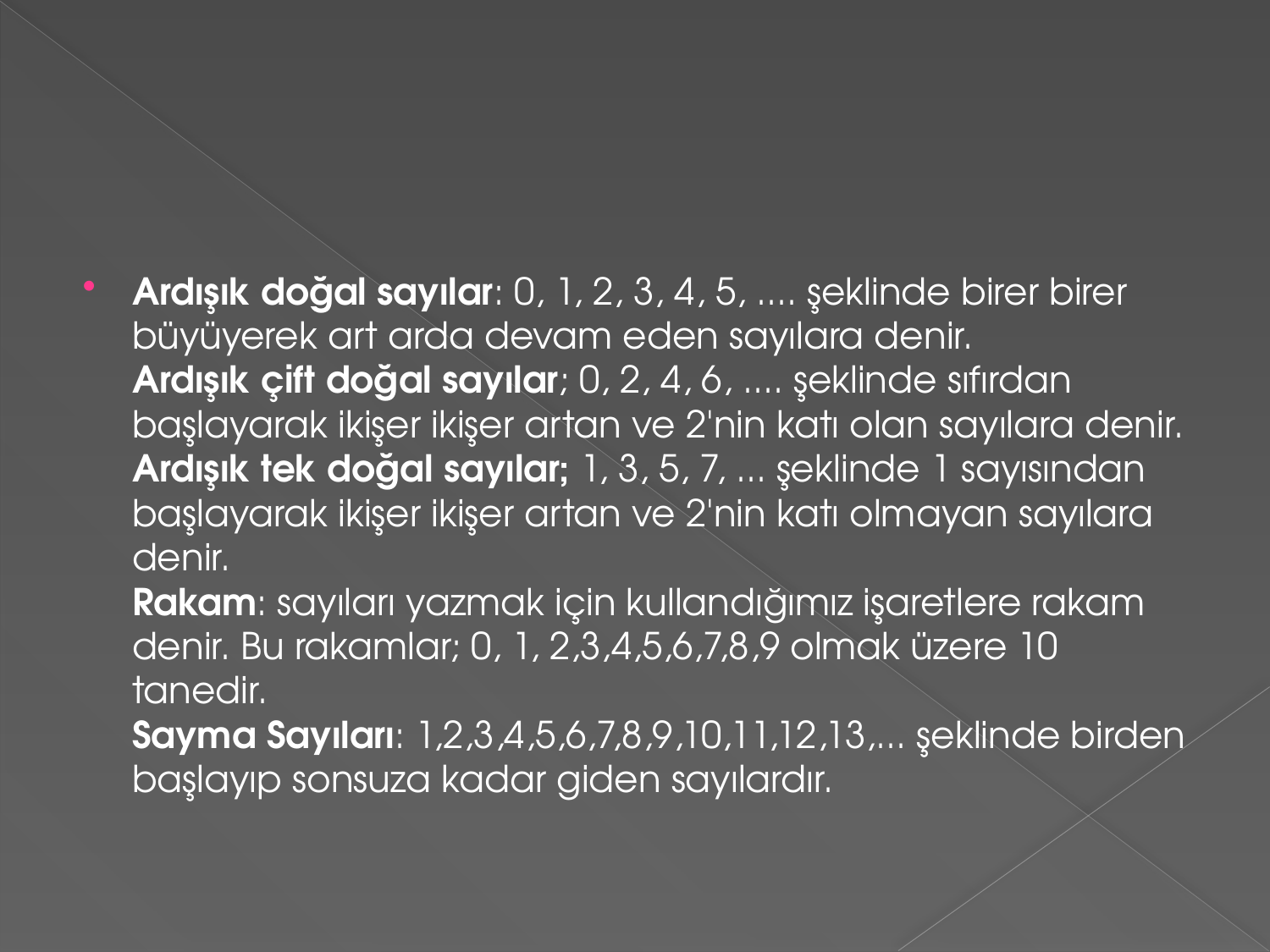

#
Ardışık doğal sayılar: 0, 1, 2, 3, 4, 5, .... şeklinde birer birer büyüyerek art arda devam eden sayılara denir.
Ardışık çift doğal sayılar; 0, 2, 4, 6, .... şeklinde sıfırdan başlayarak ikişer ikişer artan ve 2'nin katı olan sayılara denir.
Ardışık tek doğal sayılar; 1, 3, 5, 7, ... şeklinde 1 sayısından başlayarak ikişer ikişer artan ve 2'nin katı olmayan sayılara denir.
Rakam: sayıları yazmak için kullandığımız işaretlere rakam denir. Bu rakamlar; 0, 1, 2,3,4,5,6,7,8,9 olmak üzere 10 tanedir.
Sayma Sayıları: 1,2,3,4,5,6,7,8,9,10,11,12,13,... şeklinde birden başlayıp sonsuza kadar giden sayılardır.